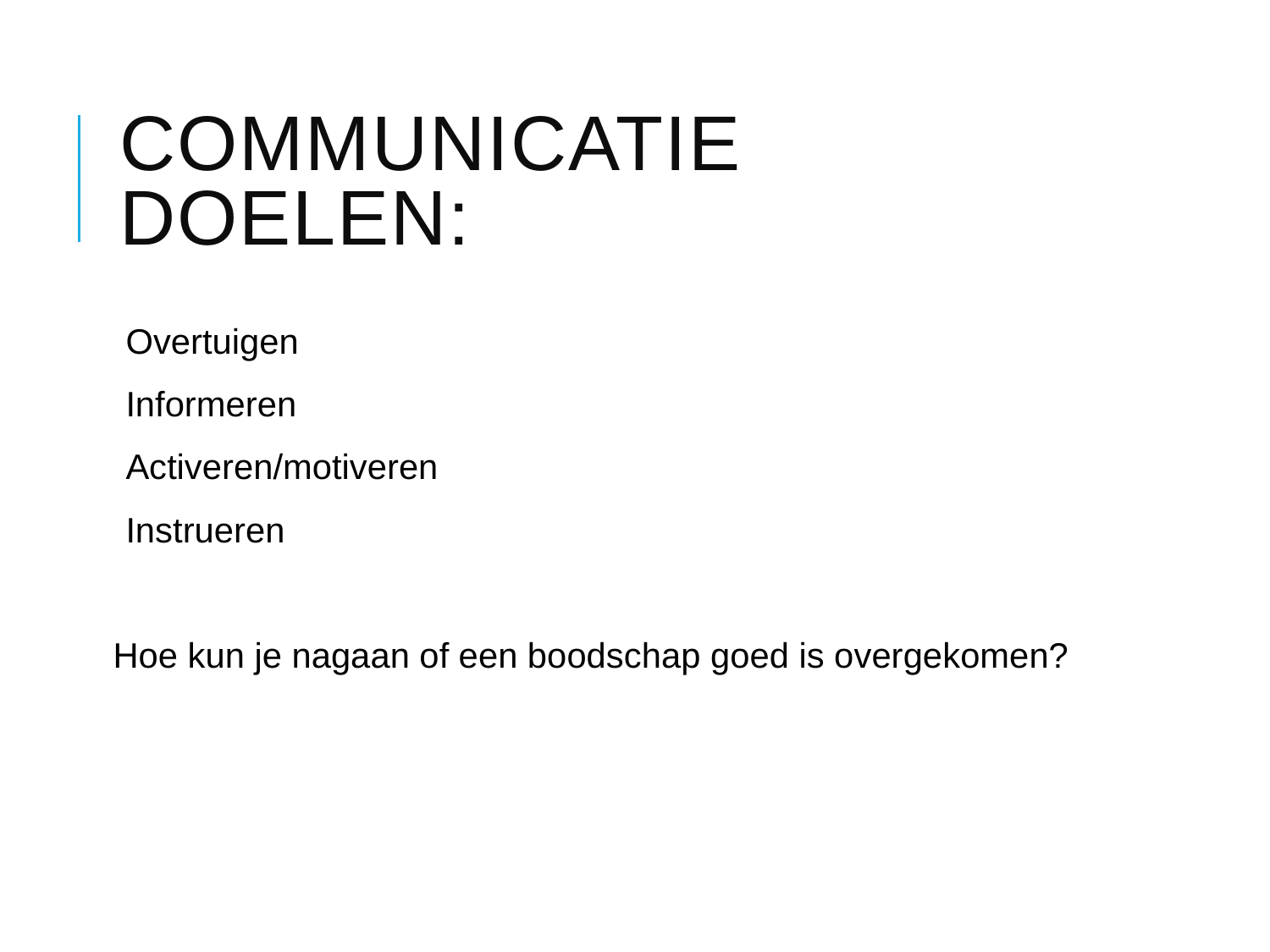

# Communicatie doelen:
Overtuigen
Informeren
Activeren/motiveren
Instrueren

Hoe kun je nagaan of een boodschap goed is overgekomen?